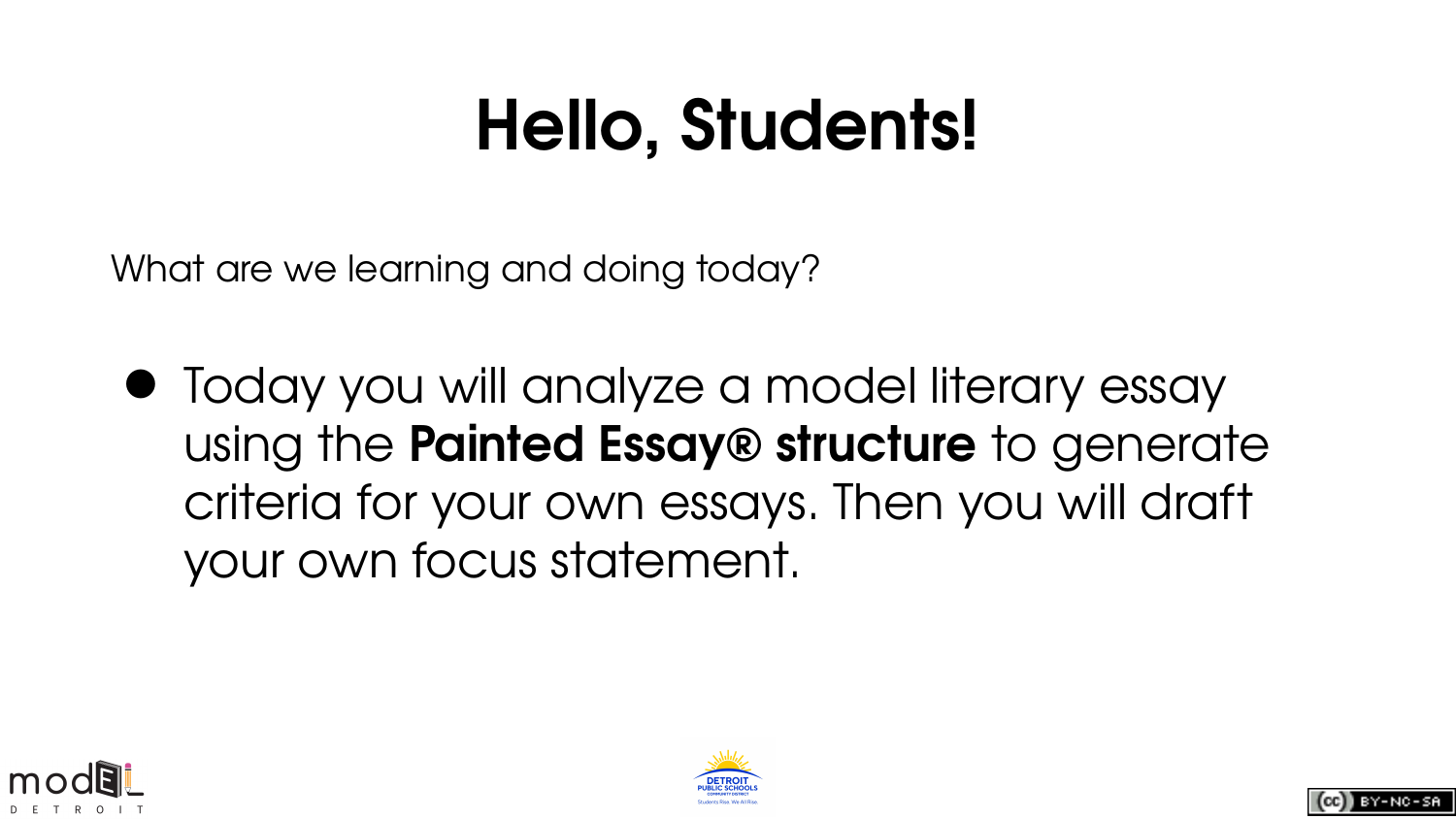

# Hello, Students!
What are we learning and doing today?

Today you will analyze a model literary essay using the Painted Essay® structure to generate criteria for your own essays. Then you will draft your own focus statement.